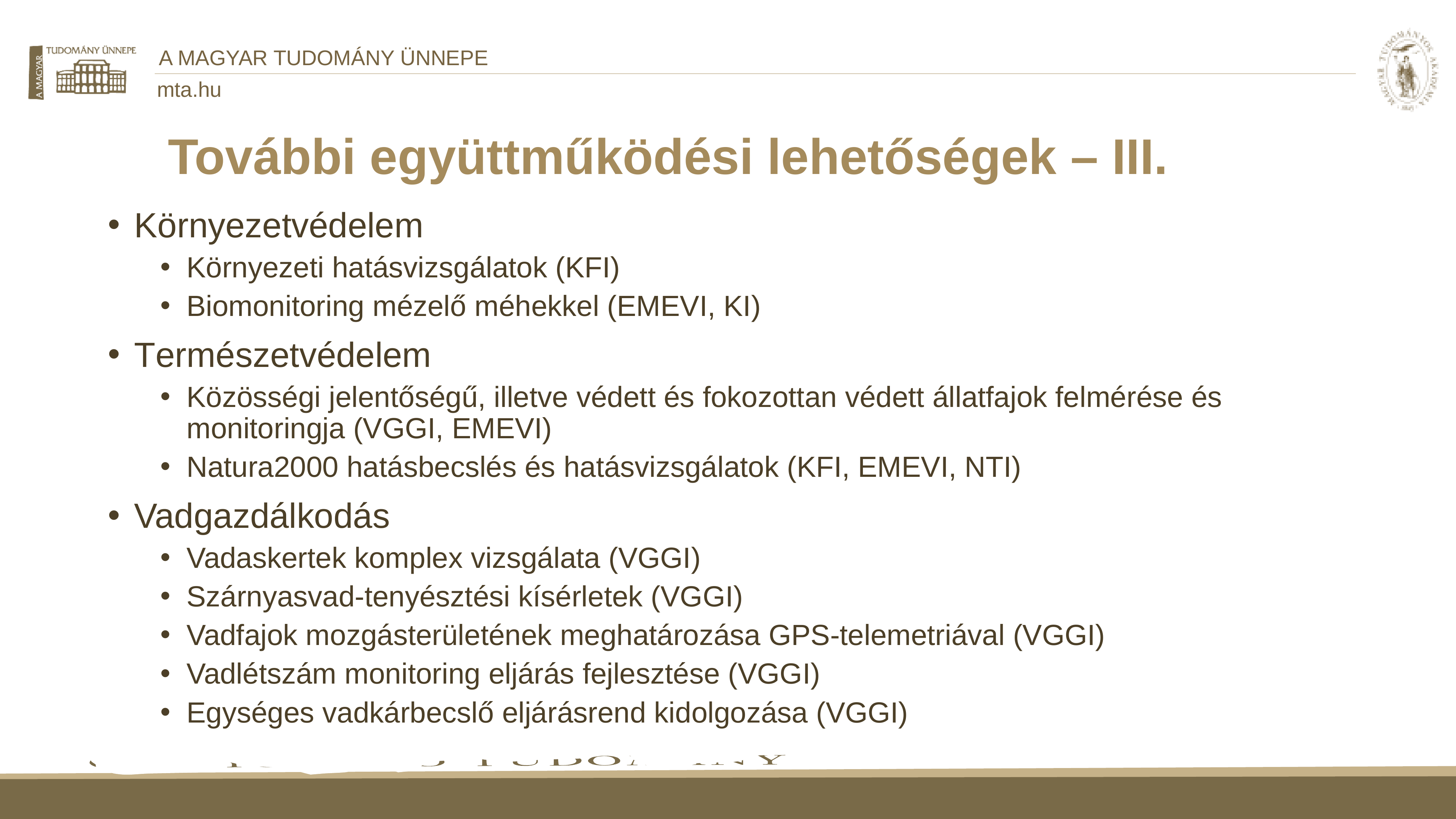

# További együttműködési lehetőségek – III.
Környezetvédelem
Környezeti hatásvizsgálatok (KFI)
Biomonitoring mézelő méhekkel (EMEVI, KI)
Természetvédelem
Közösségi jelentőségű, illetve védett és fokozottan védett állatfajok felmérése és monitoringja (VGGI, EMEVI)
Natura2000 hatásbecslés és hatásvizsgálatok (KFI, EMEVI, NTI)
Vadgazdálkodás
Vadaskertek komplex vizsgálata (VGGI)
Szárnyasvad-tenyésztési kísérletek (VGGI)
Vadfajok mozgásterületének meghatározása GPS-telemetriával (VGGI)
Vadlétszám monitoring eljárás fejlesztése (VGGI)
Egységes vadkárbecslő eljárásrend kidolgozása (VGGI)